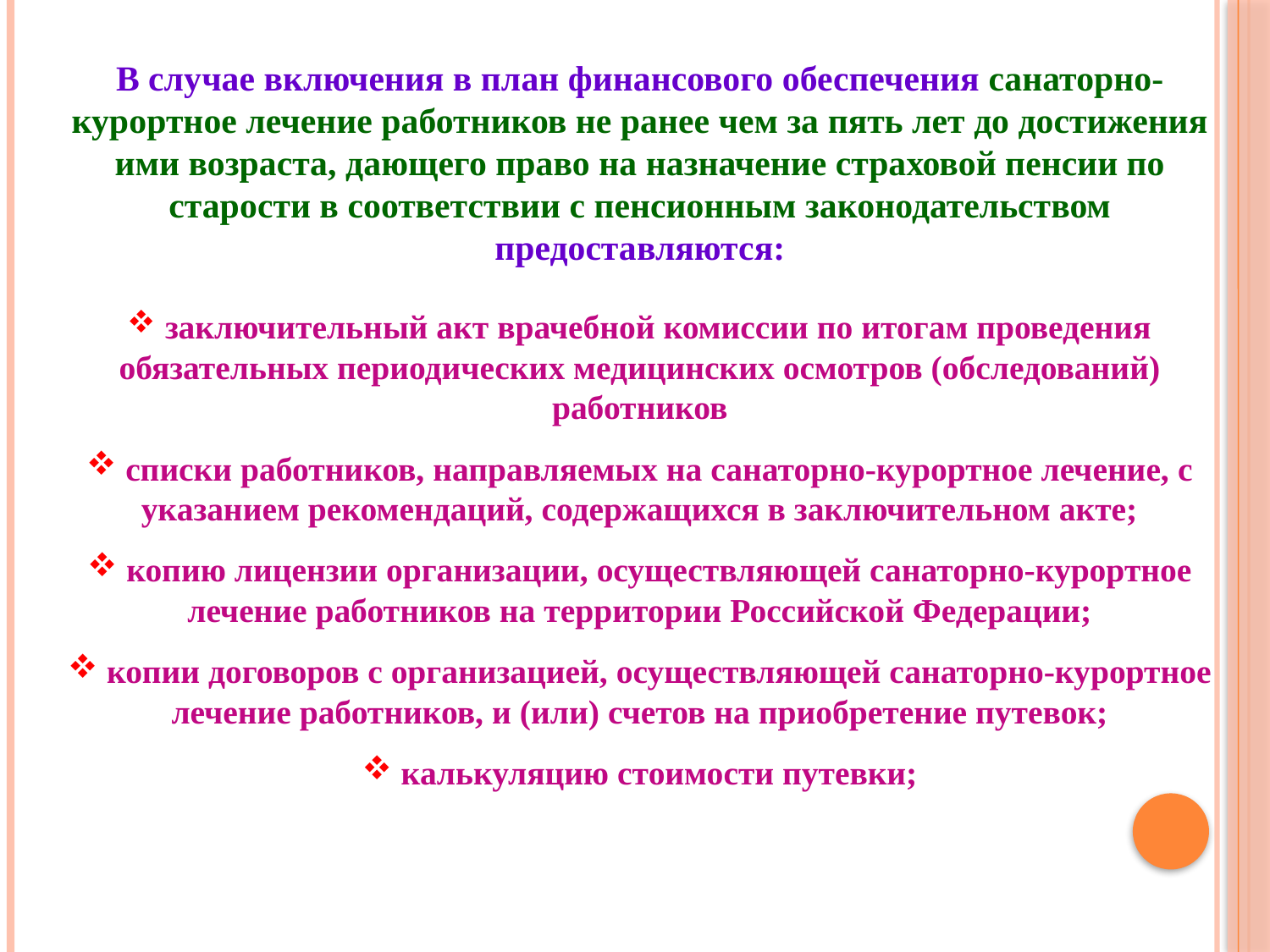

В случае включения в план финансового обеспечения санаторно-курортное лечение работников не ранее чем за пять лет до достижения ими возраста, дающего право на назначение страховой пенсии по старости в соответствии с пенсионным законодательством предоставляются:

 заключительный акт врачебной комиссии по итогам проведения обязательных периодических медицинских осмотров (обследований) работников

 списки работников, направляемых на санаторно-курортное лечение, с указанием рекомендаций, содержащихся в заключительном акте;

 копию лицензии организации, осуществляющей санаторно-курортное лечение работников на территории Российской Федерации;

 копии договоров с организацией, осуществляющей санаторно-курортное лечение работников, и (или) счетов на приобретение путевок;

 калькуляцию стоимости путевки;